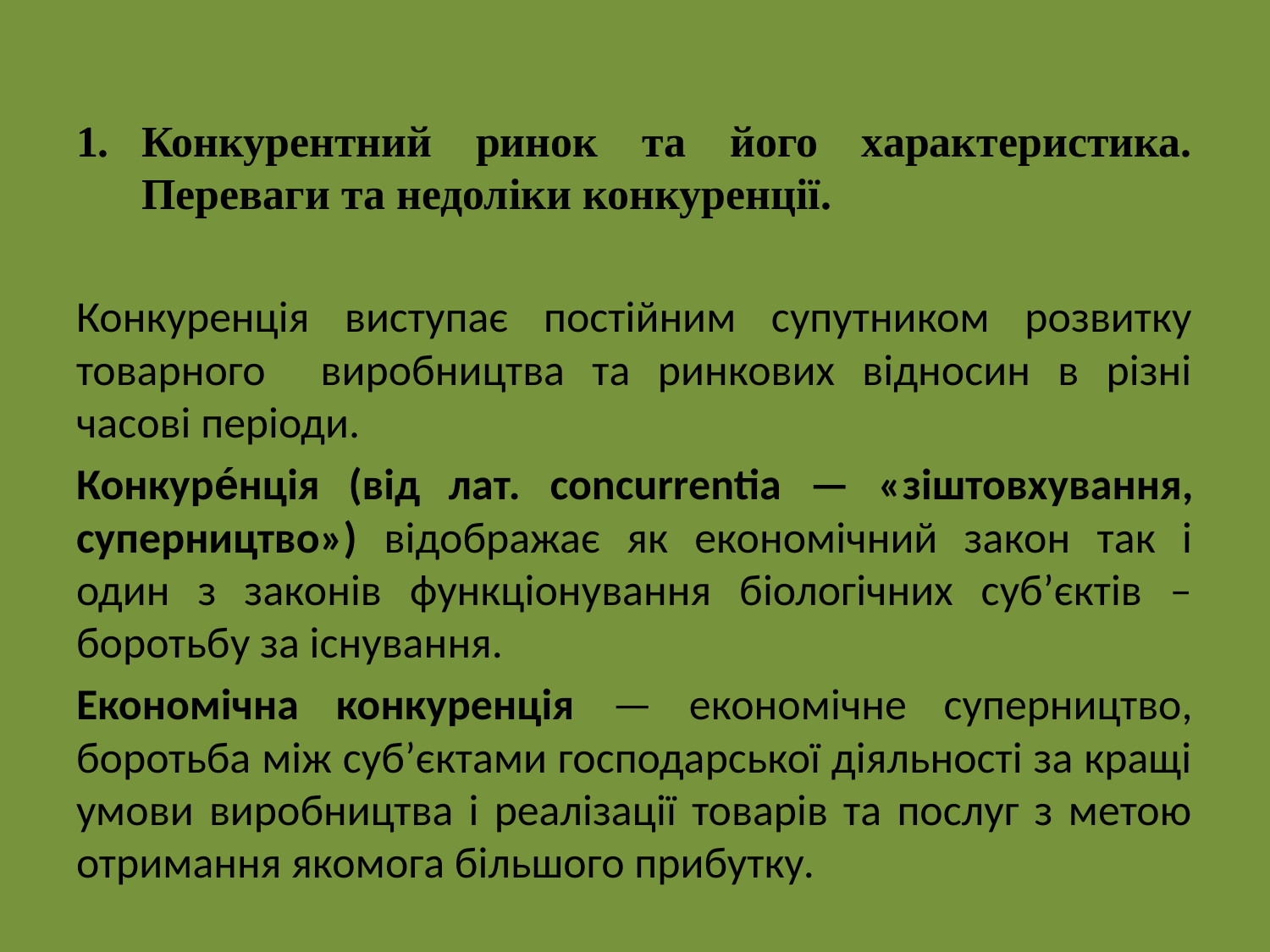

Конкурентний ринок та його характеристика. Переваги та недоліки конкуренції.

Конкуренція виступає постійним супутником розвитку товарного  виробництва та ринкових відносин в різні часові періоди.
Конкуре́нція (від лат. concurrentia — «зіштовхування, суперництво») відображає як економічний закон так і один з законів функціонування біологічних суб’єктів – боротьбу за існування.
Економічна конкуренція — економічне суперництво, боротьба між суб’єктами господарської діяльності за кращі умови виробництва і реалізації товарів та послуг з метою отримання якомога більшого прибутку.